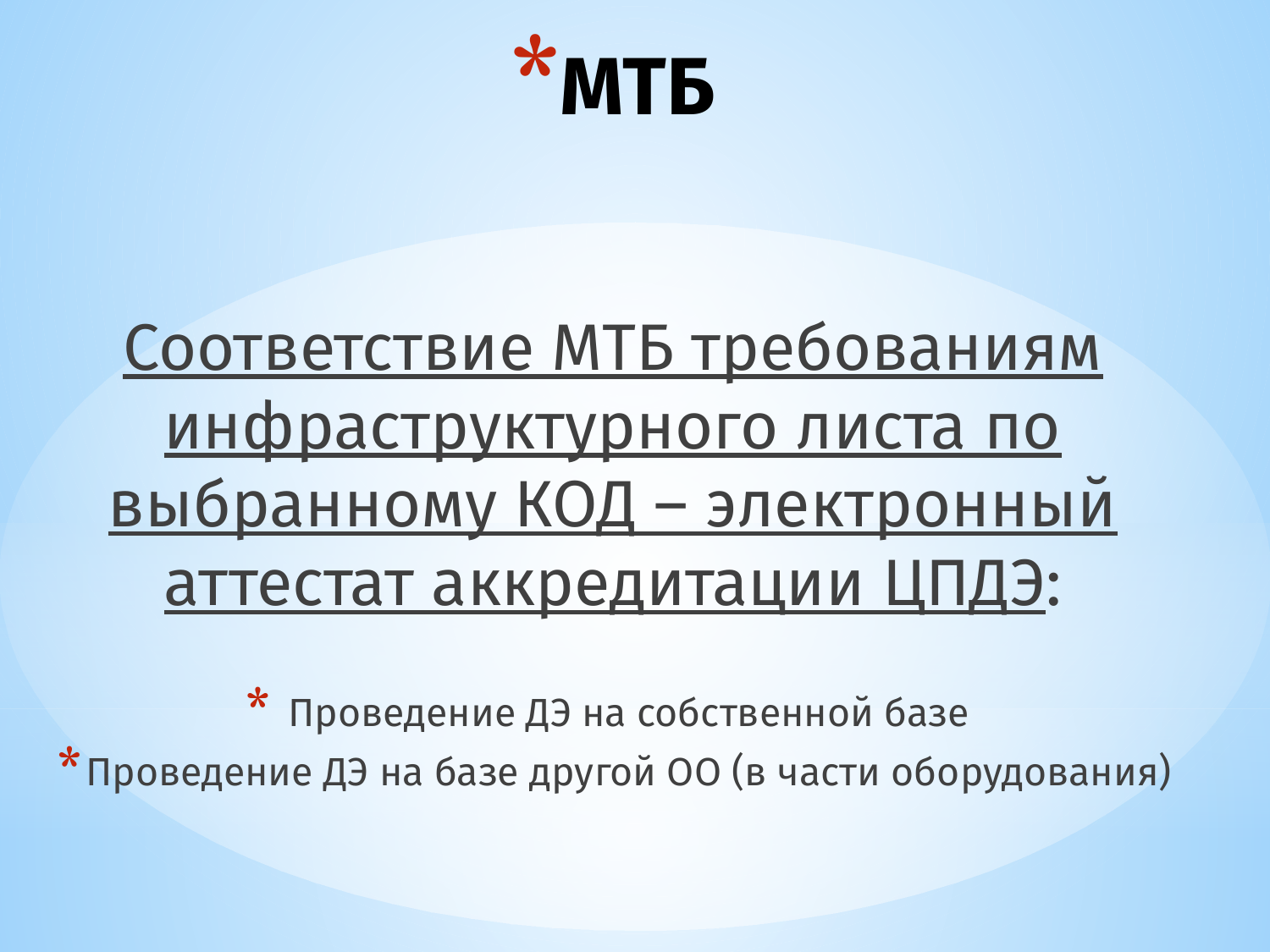

# МТБ

Соответствие МТБ требованиям инфраструктурного листа по выбранному КОД – электронный аттестат аккредитации ЦПДЭ:

Проведение ДЭ на собственной базе
Проведение ДЭ на базе другой ОО (в части оборудования)